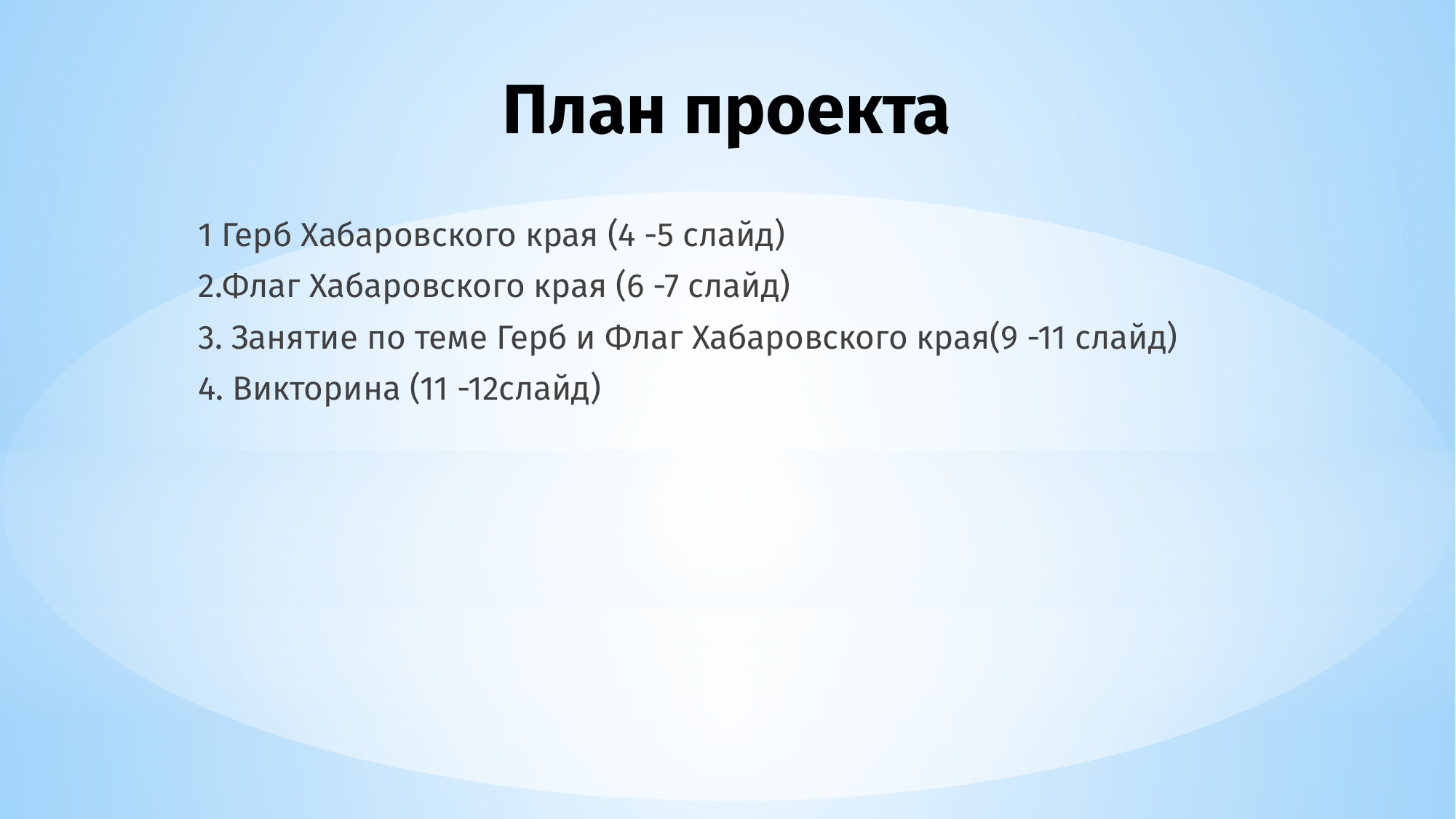

# План проекта
1 Герб Хабаровского края (4 -5 слайд)
2.Флаг Хабаровского края (6 -7 слайд)
3. Занятие по теме Герб и Флаг Хабаровского края(9 -11 слайд)
4. Викторина (11 -12слайд)